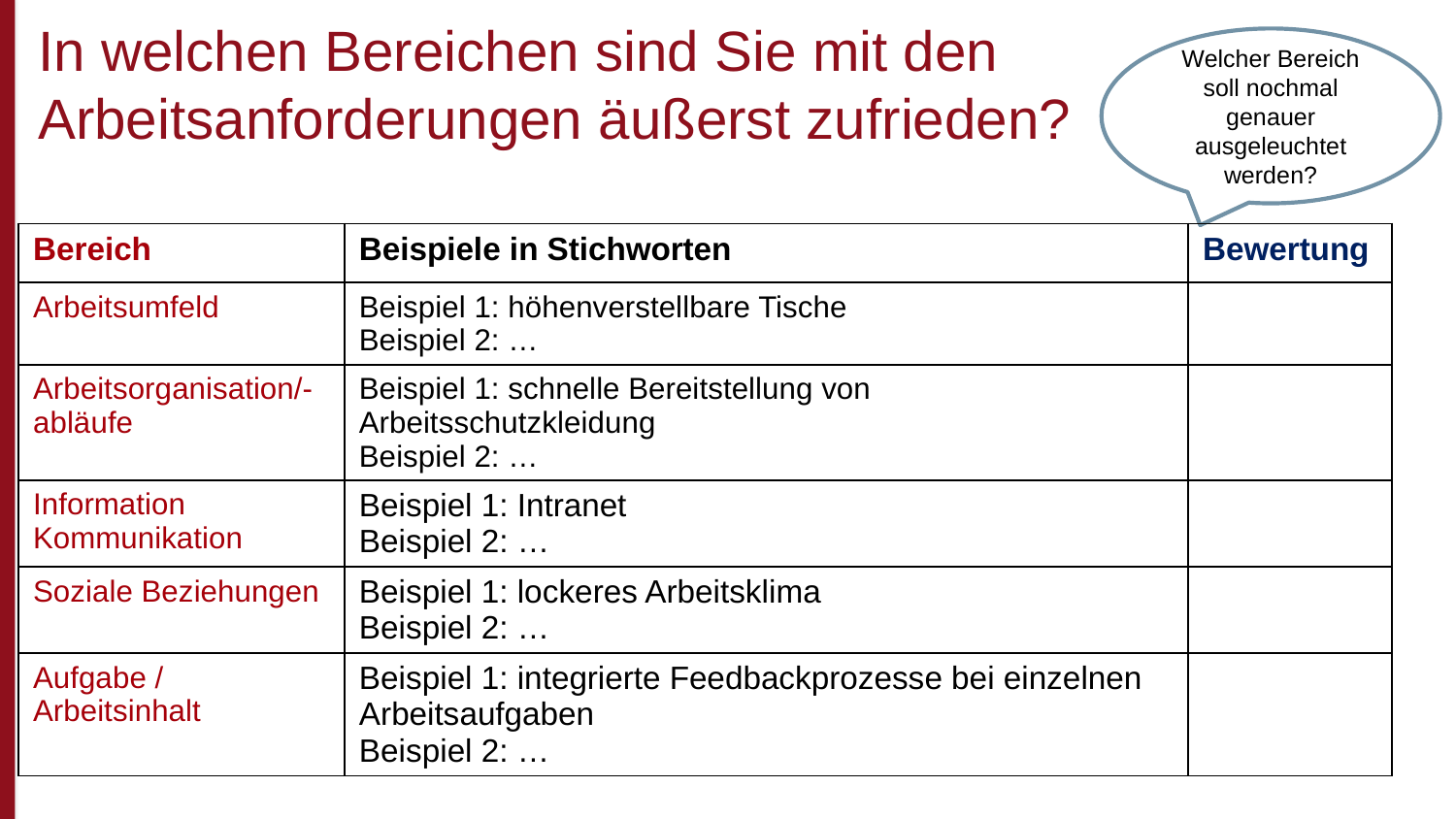

In welchen Bereichen sind Sie mit den Arbeitsanforderungen äußerst zufrieden?
Welcher Bereich soll nochmal genauer ausgeleuchtet werden?
| Bereich | Beispiele in Stichworten | Bewertung |
| --- | --- | --- |
| Arbeitsumfeld | Beispiel 1: höhenverstellbare Tische Beispiel 2: … |  |
| Arbeitsorganisation/-abläufe | Beispiel 1: schnelle Bereitstellung von Arbeitsschutzkleidung Beispiel 2: … |  |
| Information Kommunikation | Beispiel 1: Intranet Beispiel 2: … |  |
| Soziale Beziehungen | Beispiel 1: lockeres Arbeitsklima Beispiel 2: … |  |
| Aufgabe / Arbeitsinhalt | Beispiel 1: integrierte Feedbackprozesse bei einzelnen Arbeitsaufgaben Beispiel 2: … |  |